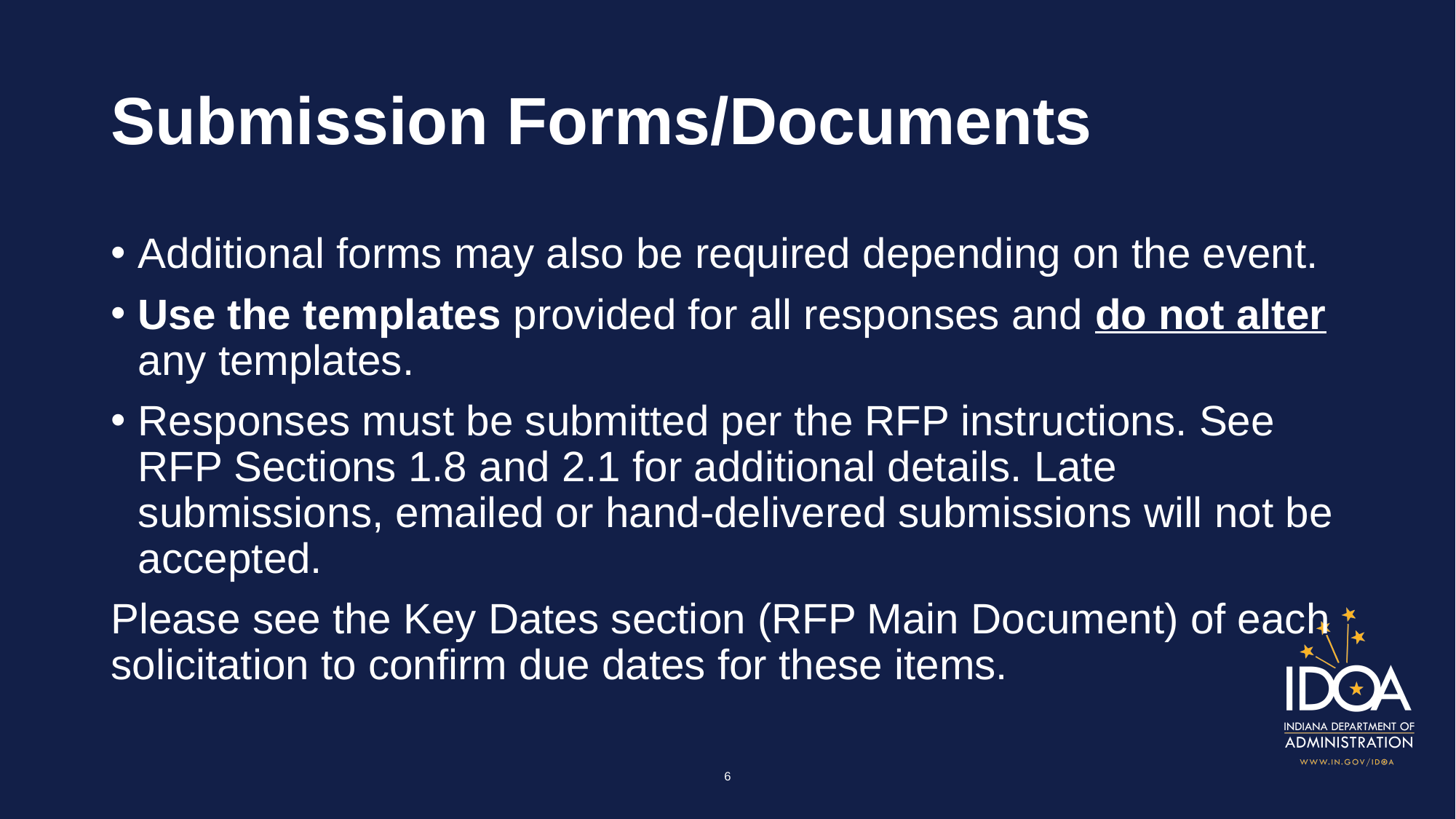

# Submission Forms/Documents
Additional forms may also be required depending on the event.
Use the templates provided for all responses and do not alter any templates.
Responses must be submitted per the RFP instructions. See RFP Sections 1.8 and 2.1 for additional details. Late submissions, emailed or hand-delivered submissions will not be accepted.
Please see the Key Dates section (RFP Main Document) of each solicitation to confirm due dates for these items.

6